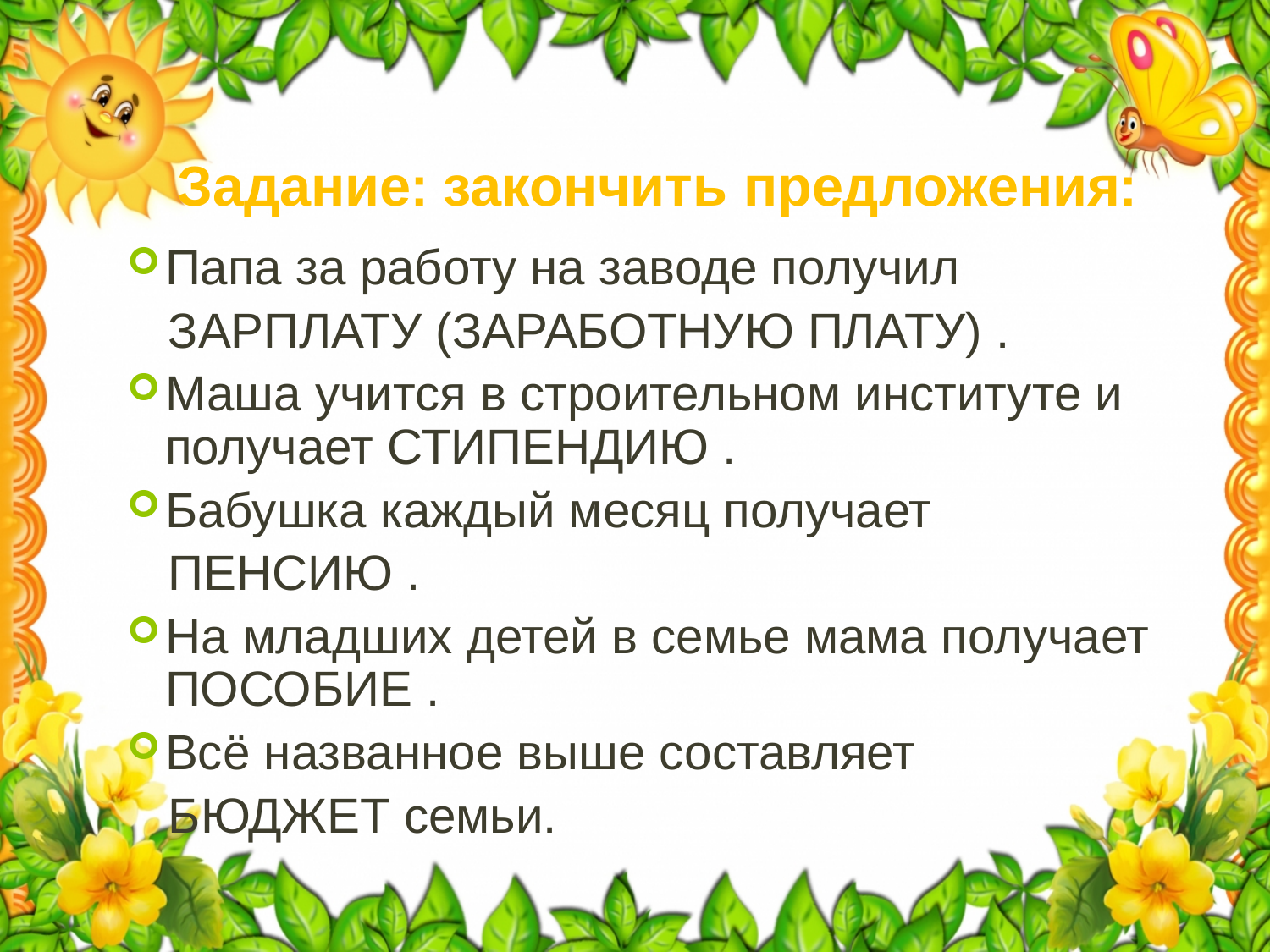

# Задание: закончить предложения:
Папа за работу на заводе получил
   ЗАРПЛАТУ (ЗАРАБОТНУЮ ПЛАТУ) .
Маша учится в строительном институте и получает СТИПЕНДИЮ .
Бабушка каждый месяц получает
   ПЕНСИЮ .
На младших детей в семье мама получает ПОСОБИЕ .
Всё названное выше составляет
   БЮДЖЕТ семьи.